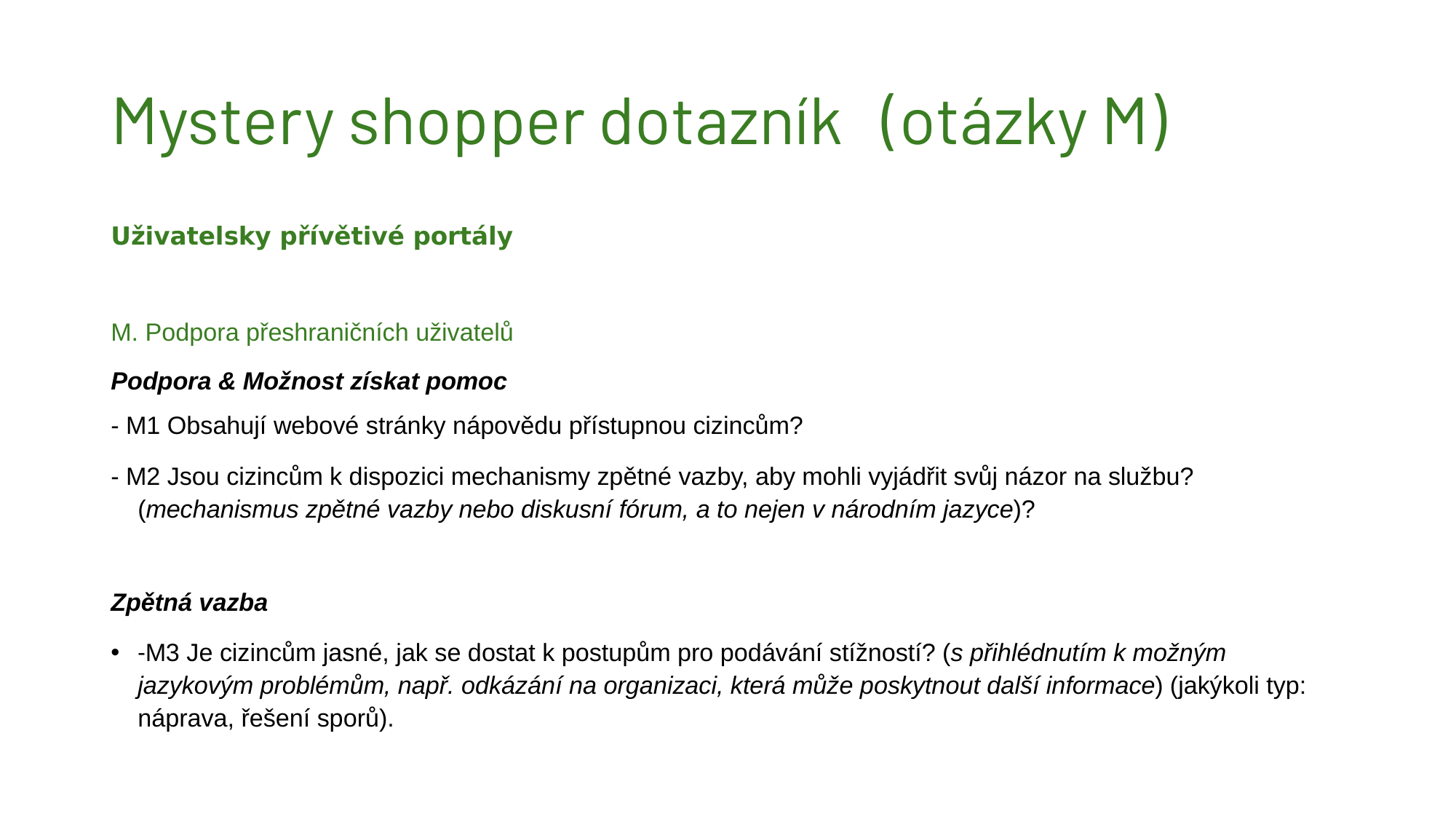

# Mystery shopper dotazník   (otázky M)
Uživatelsky přívětivé portály

M. Podpora přeshraničních uživatelů
Podpora & Možnost získat pomoc
- M1 Obsahují webové stránky nápovědu přístupnou cizincům?
- M2 Jsou cizincům k dispozici mechanismy zpětné vazby, aby mohli vyjádřit svůj názor na službu? (mechanismus zpětné vazby nebo diskusní fórum, a to nejen v národním jazyce)?

Zpětná vazba
-M3 Je cizincům jasné, jak se dostat k postupům pro podávání stížností? (s přihlédnutím k možným jazykovým problémům, např. odkázání na organizaci, která může poskytnout další informace) (jakýkoli typ: náprava, řešení sporů).